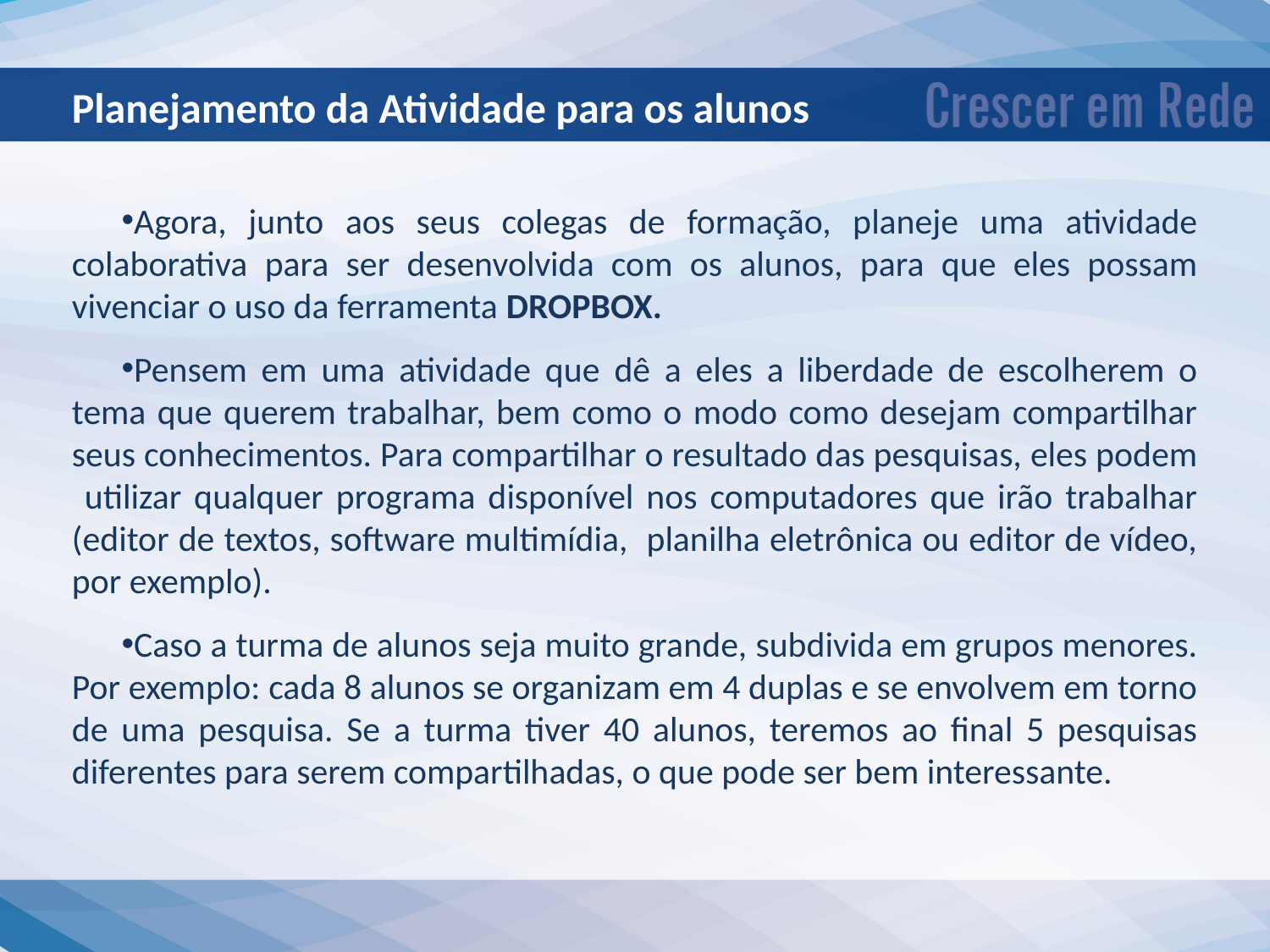

Planejamento da Atividade para os alunos

Agora, junto aos seus colegas de formação, planeje uma atividade colaborativa para ser desenvolvida com os alunos, para que eles possam vivenciar o uso da ferramenta DROPBOX.
Pensem em uma atividade que dê a eles a liberdade de escolherem o tema que querem trabalhar, bem como o modo como desejam compartilhar seus conhecimentos. Para compartilhar o resultado das pesquisas, eles podem  utilizar qualquer programa disponível nos computadores que irão trabalhar (editor de textos, software multimídia,  planilha eletrônica ou editor de vídeo, por exemplo).
Caso a turma de alunos seja muito grande, subdivida em grupos menores. Por exemplo: cada 8 alunos se organizam em 4 duplas e se envolvem em torno de uma pesquisa. Se a turma tiver 40 alunos, teremos ao final 5 pesquisas diferentes para serem compartilhadas, o que pode ser bem interessante.